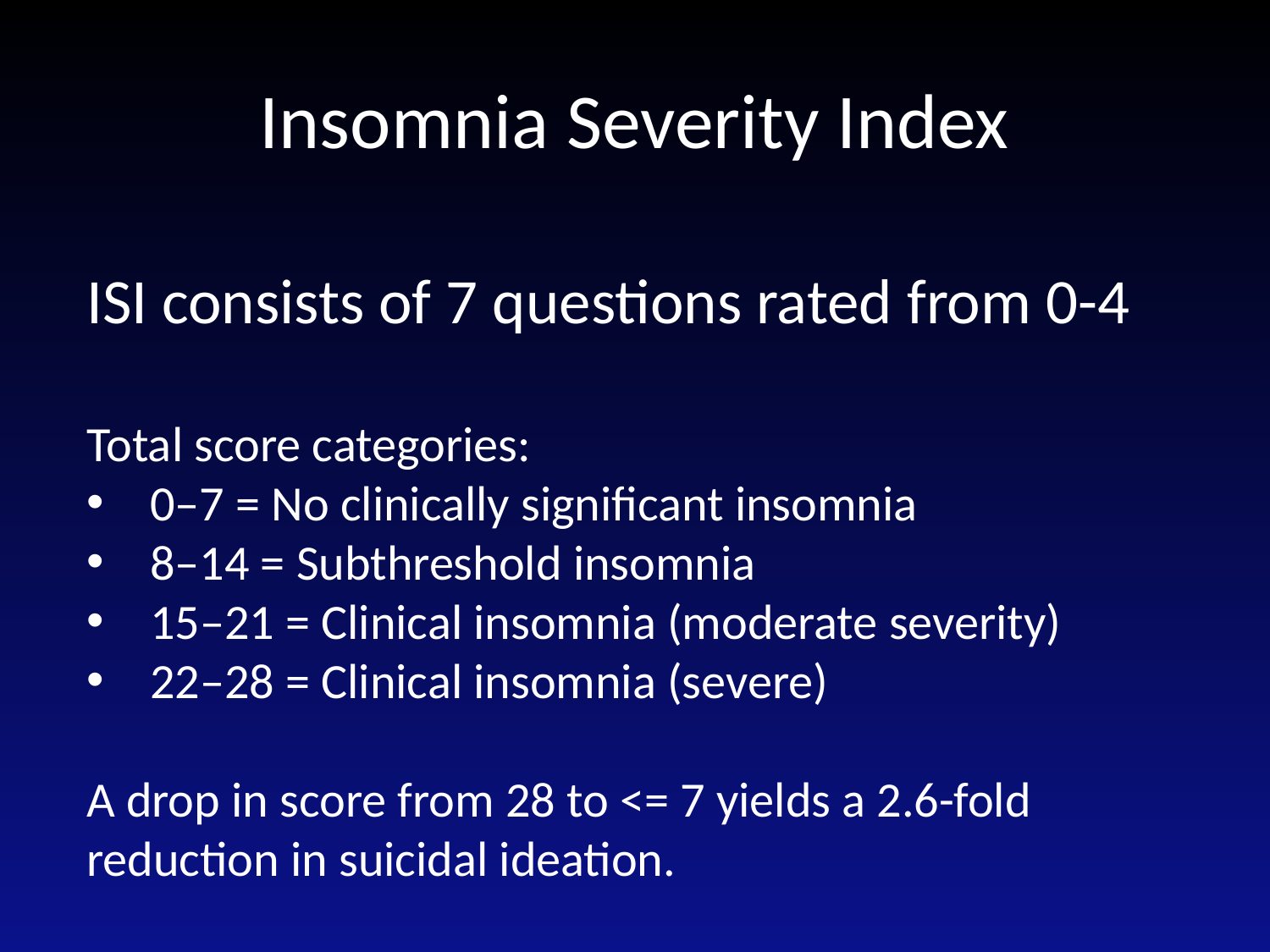

# Insomnia Severity Index
ISI consists of 7 questions rated from 0-4

Total score categories:
0–7 = No clinically significant insomnia
8–14 = Subthreshold insomnia
15–21 = Clinical insomnia (moderate severity)
22–28 = Clinical insomnia (severe)

A drop in score from 28 to <= 7 yields a 2.6-fold reduction in suicidal ideation.